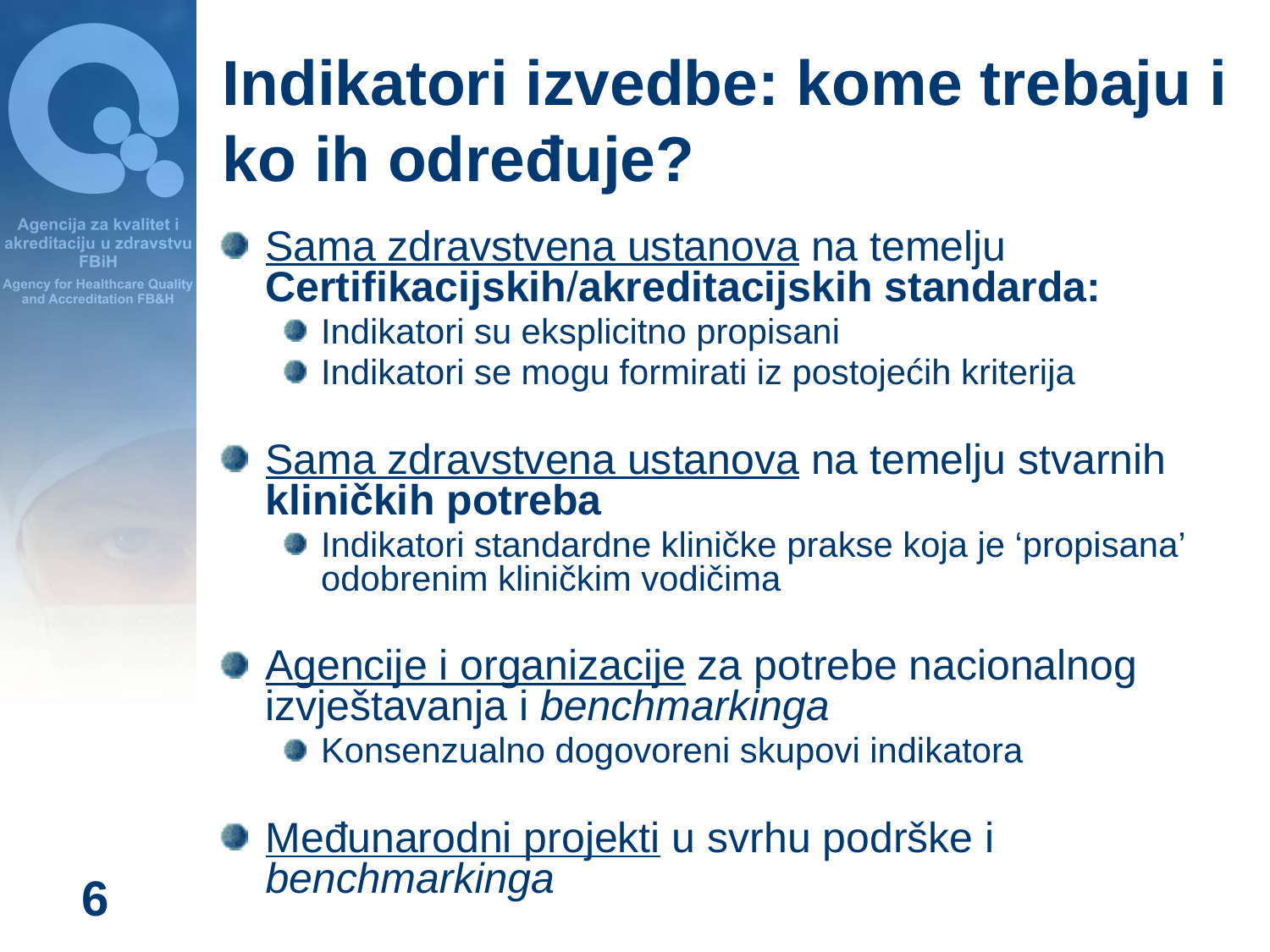

# Indikatori izvedbe: kome trebaju i ko ih određuje?
Sama zdravstvena ustanova na temelju Certifikacijskih/akreditacijskih standarda:
Indikatori su eksplicitno propisani
Indikatori se mogu formirati iz postojećih kriterija

Sama zdravstvena ustanova na temelju stvarnih kliničkih potreba
Indikatori standardne kliničke prakse koja je ‘propisana’ odobrenim kliničkim vodičima

Agencije i organizacije za potrebe nacionalnog izvještavanja i benchmarkinga
Konsenzualno dogovoreni skupovi indikatora

Međunarodni projekti u svrhu podrške i benchmarkinga
6